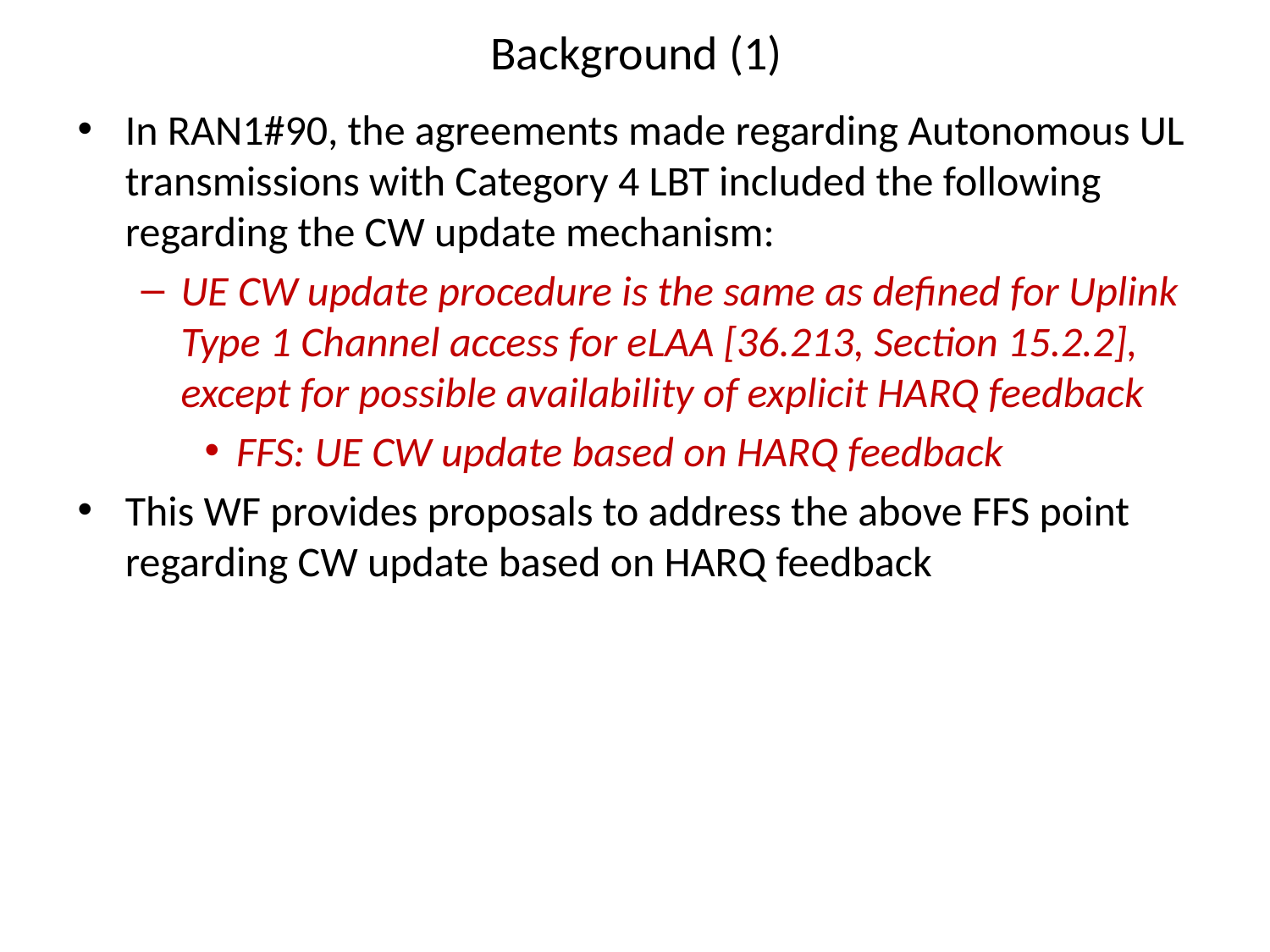

# Background (1)
In RAN1#90, the agreements made regarding Autonomous UL transmissions with Category 4 LBT included the following regarding the CW update mechanism:
UE CW update procedure is the same as defined for Uplink Type 1 Channel access for eLAA [36.213, Section 15.2.2], except for possible availability of explicit HARQ feedback
FFS: UE CW update based on HARQ feedback
This WF provides proposals to address the above FFS point regarding CW update based on HARQ feedback